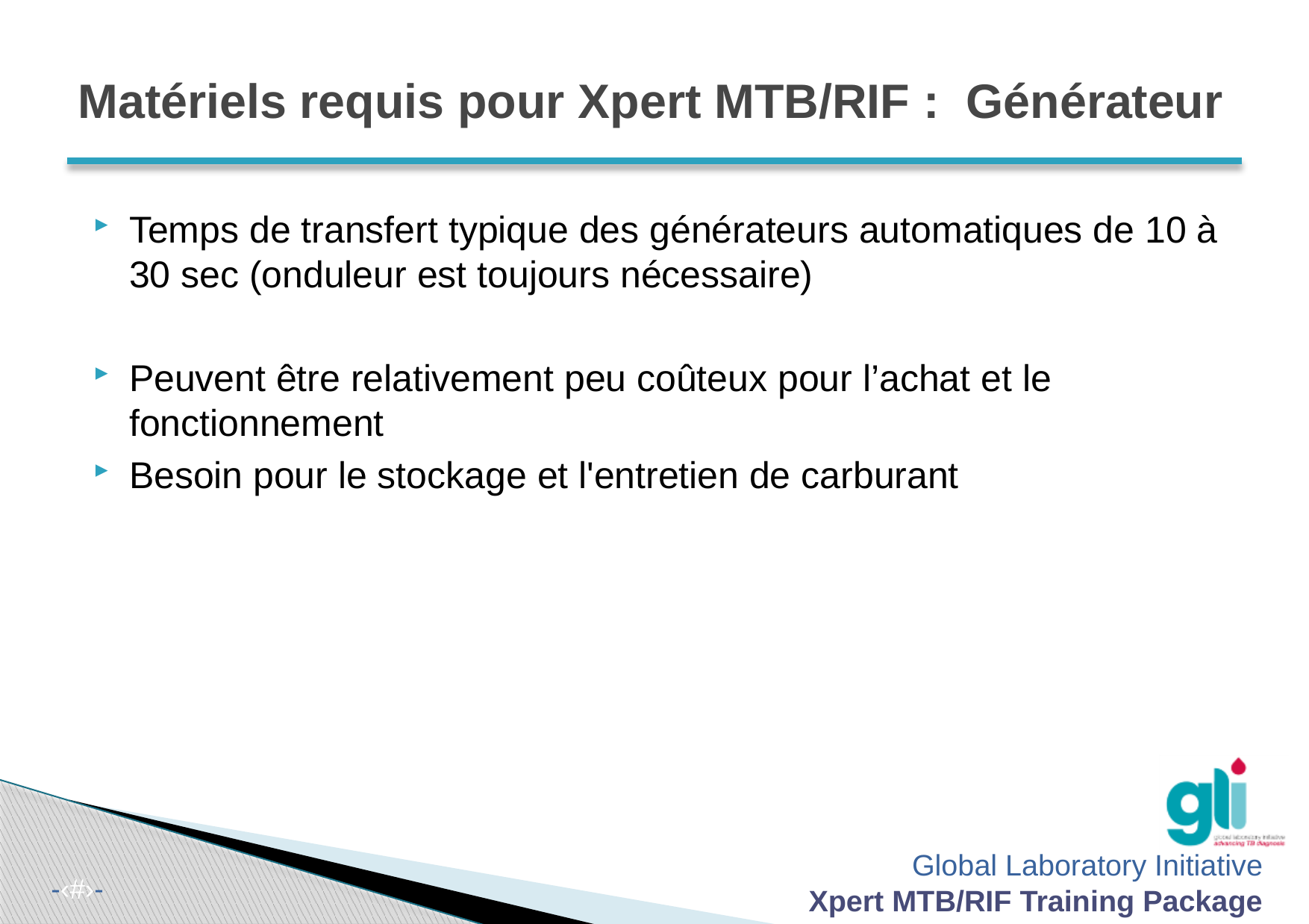

# Matériels requis pour Xpert MTB/RIF :  Générateur
Temps de transfert typique des générateurs automatiques de 10 à 30 sec (onduleur est toujours nécessaire)

Peuvent être relativement peu coûteux pour l’achat et le fonctionnement
Besoin pour le stockage et l'entretien de carburant